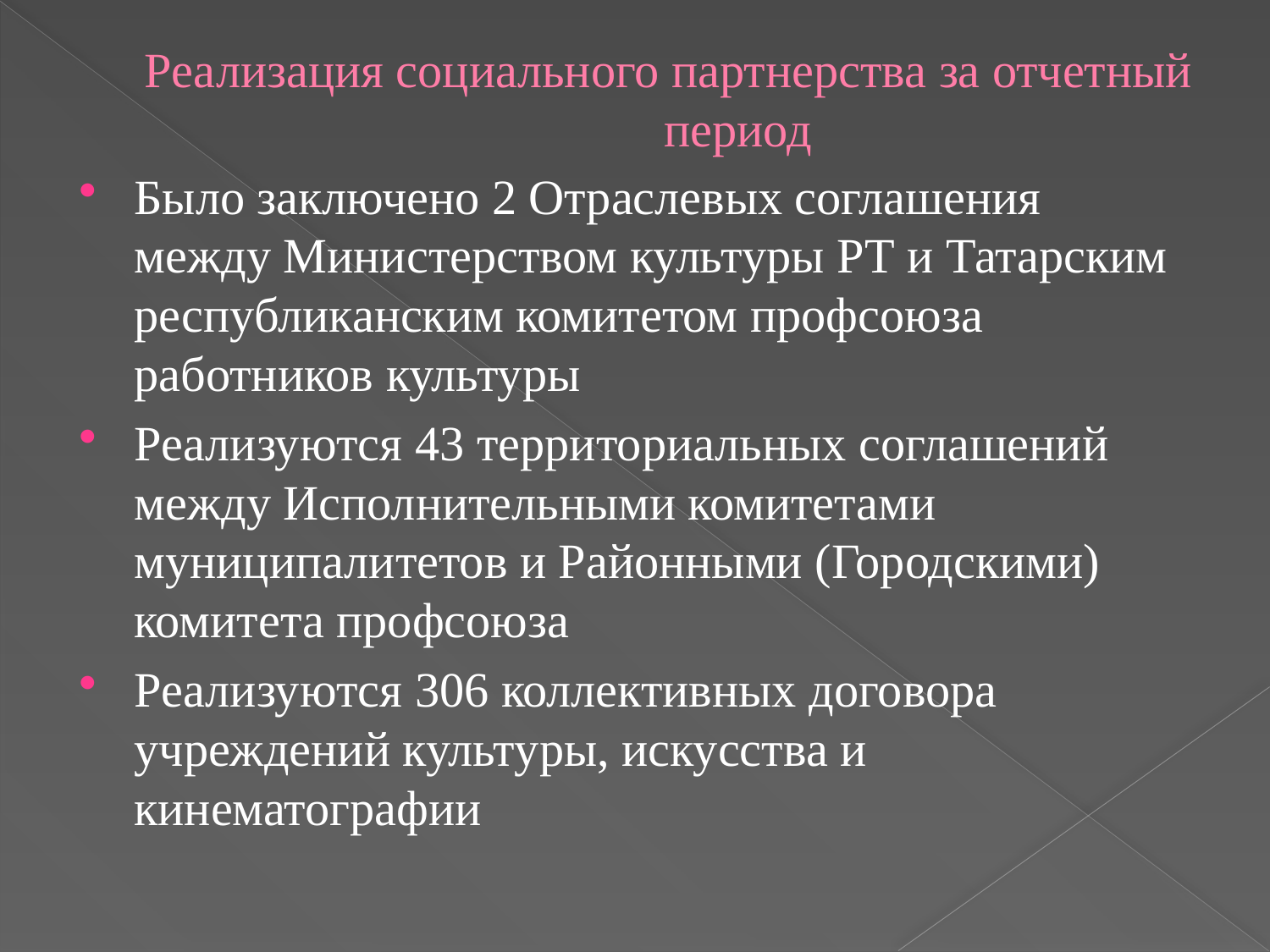

# Реализация социального партнерства за отчетный	 период
Было заключено 2 Отраслевых соглашения между Министерством культуры РТ и Татарским республиканским комитетом профсоюза работников культуры
Реализуются 43 территориальных соглашений между Исполнительными комитетами муниципалитетов и Районными (Городскими) комитета профсоюза
Реализуются 306 коллективных договора учреждений культуры, искусства и кинематографии